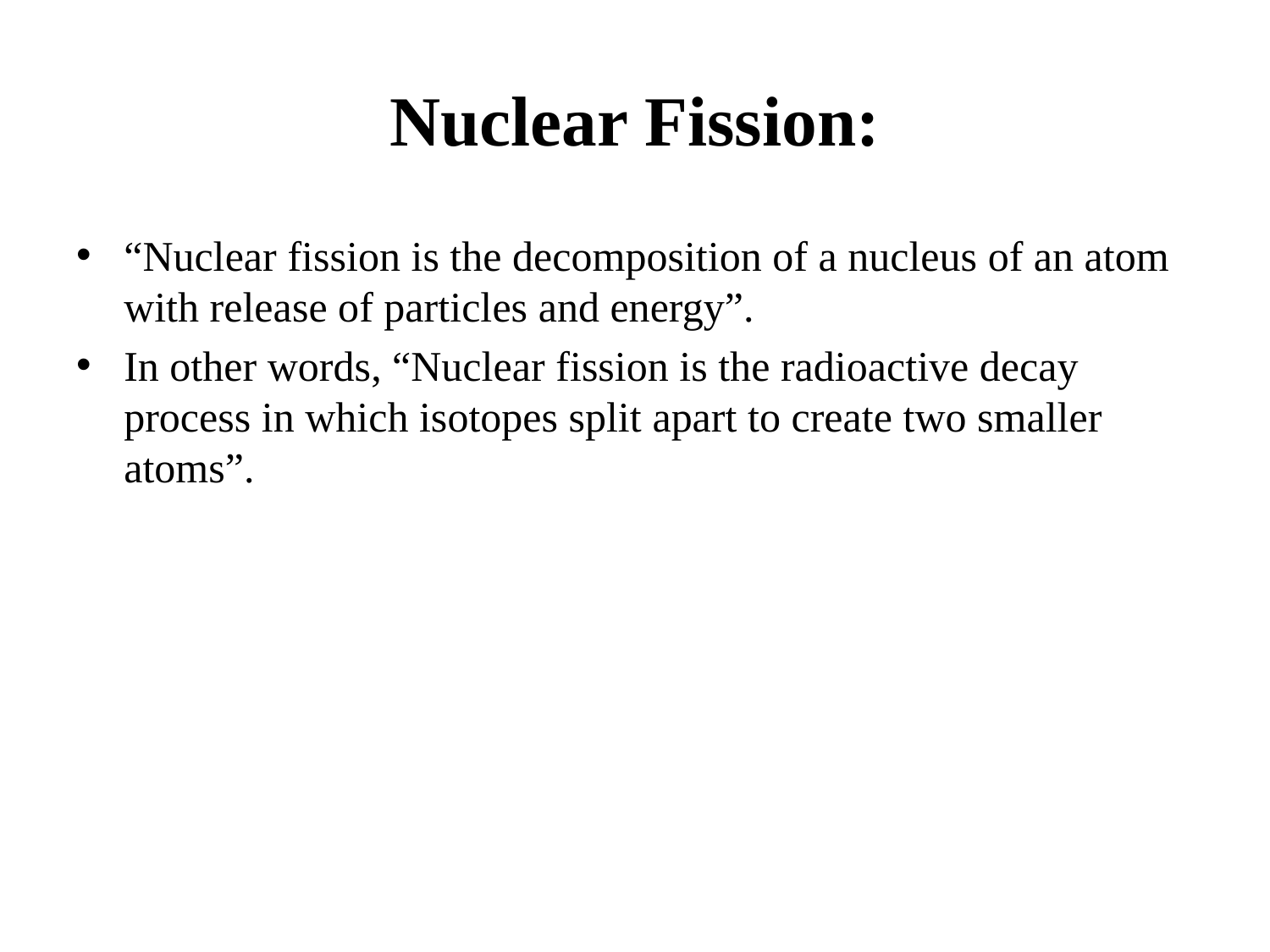

# Nuclear Fission:
“Nuclear fission is the decomposition of a nucleus of an atom with release of particles and energy”.
In other words, “Nuclear fission is the radioactive decay process in which isotopes split apart to create two smaller atoms”.